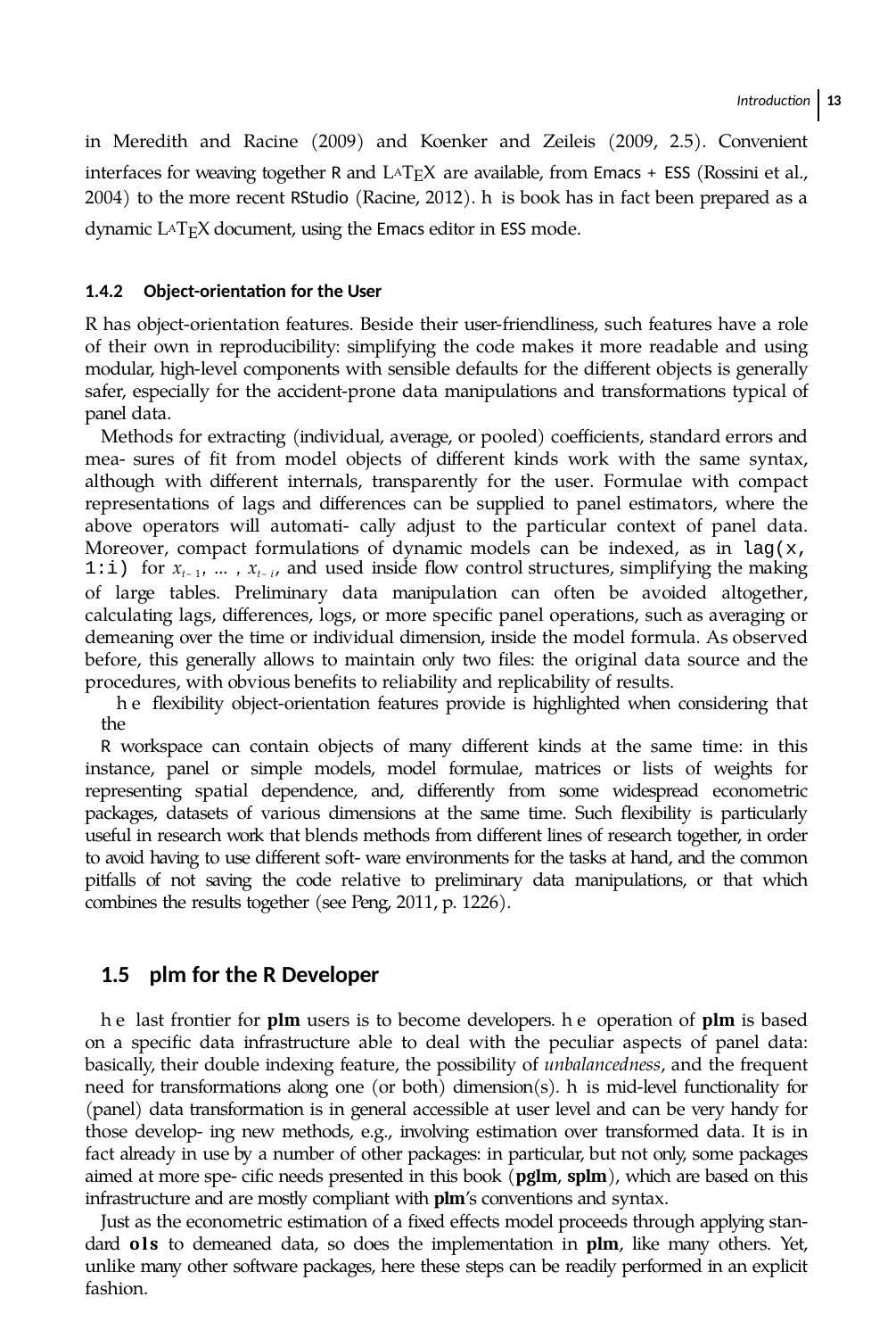

Introduction  13

in Meredith and Racine (2009) and Koenker and Zeileis (2009, 2.5). Convenient interfaces for weaving together R and LATEX are available, from Emacs + ESS (Rossini et al., 2004) to the more recent RStudio (Racine, 2012). his book has in fact been prepared as a dynamic LATEX document, using the Emacs editor in ESS mode.

1.4.2  Object-orientation for the User
R has object-orientation features. Beside their user-friendliness, such features have a role of their own in reproducibility: simplifying the code makes it more readable and using modular, high-level components with sensible defaults for the different objects is generally safer, especially for the accident-prone data manipulations and transformations typical of panel data.
Methods for extracting (individual, average, or pooled) coeﬃcients, standard errors and mea- sures of ﬁt from model objects of different kinds work with the same syntax, although with different internals, transparently for the user. Formulae with compact representations of lags and differences can be supplied to panel estimators, where the above operators will automati- cally adjust to the particular context of panel data. Moreover, compact formulations of dynamic models can be indexed, as in lag(x, 1:i) for xt–1, … , xt–i, and used inside flow control structures, simplifying the making of large tables. Preliminary data manipulation can often be avoided altogether, calculating lags, differences, logs, or more speciﬁc panel operations, such as averaging or demeaning over the time or individual dimension, inside the model formula. As observed before, this generally allows to maintain only two ﬁles: the original data source and the procedures, with obvious beneﬁts to reliability and replicability of results.
he flexibility object-orientation features provide is highlighted when considering that the
R workspace can contain objects of many different kinds at the same time: in this instance, panel or simple models, model formulae, matrices or lists of weights for representing spatial dependence, and, differently from some widespread econometric packages, datasets of various dimensions at the same time. Such flexibility is particularly useful in research work that blends methods from different lines of research together, in order to avoid having to use different soft- ware environments for the tasks at hand, and the common pitfalls of not saving the code relative to preliminary data manipulations, or that which combines the results together (see Peng, 2011, p. 1226).

1.5	plm for the R Developer

he last frontier for plm users is to become developers. he operation of plm is based on a speciﬁc data infrastructure able to deal with the peculiar aspects of panel data: basically, their double indexing feature, the possibility of unbalancedness, and the frequent need for transformations along one (or both) dimension(s). his mid-level functionality for (panel) data transformation is in general accessible at user level and can be very handy for those develop- ing new methods, e.g., involving estimation over transformed data. It is in fact already in use by a number of other packages: in particular, but not only, some packages aimed at more spe- ciﬁc needs presented in this book (pglm, splm), which are based on this infrastructure and are mostly compliant with plm’s conventions and syntax.
Just as the econometric estimation of a ﬁxed effects model proceeds through applying stan- dard ols to demeaned data, so does the implementation in plm, like many others. Yet, unlike many other software packages, here these steps can be readily performed in an explicit fashion.